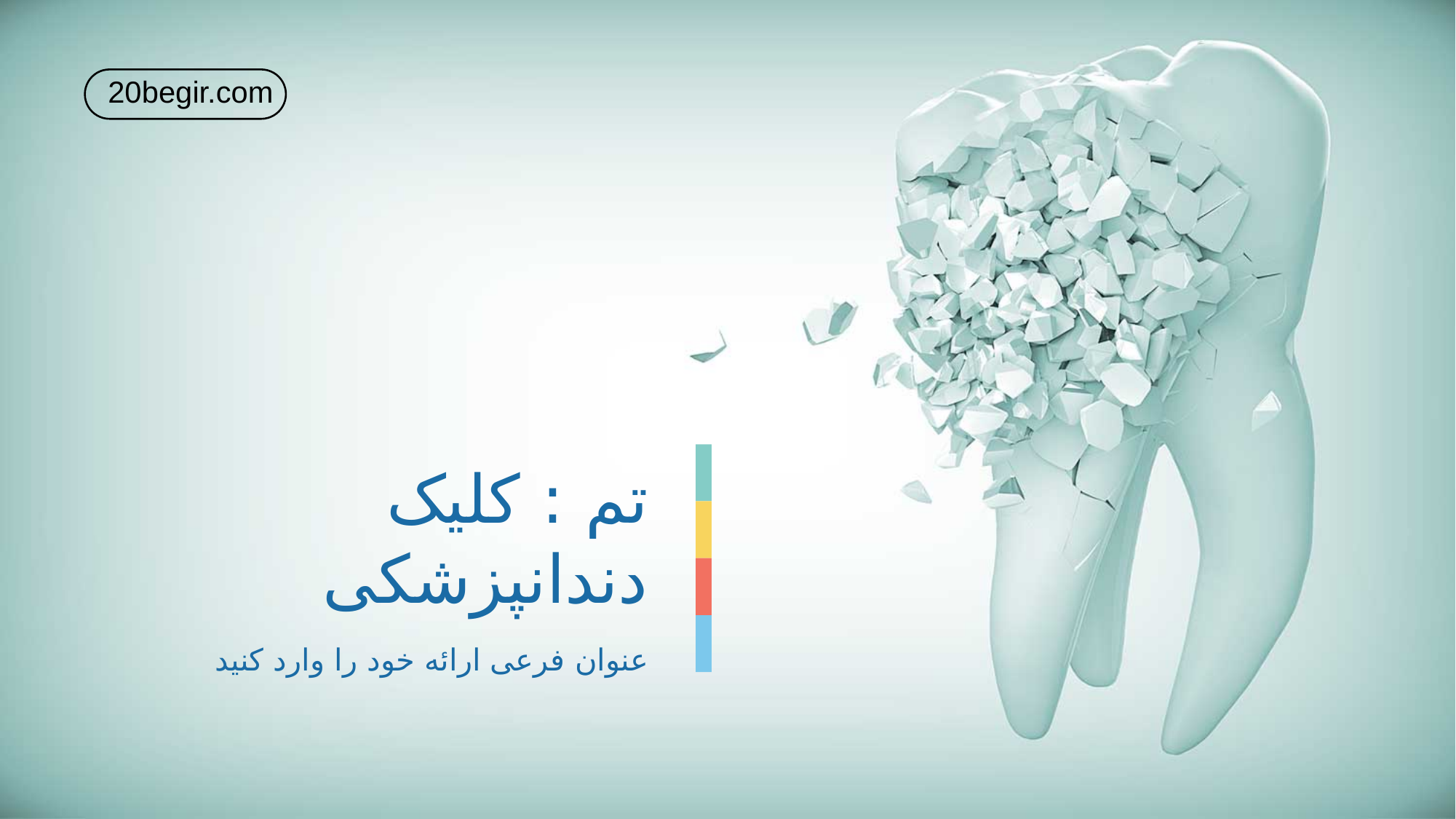

20begir.com

تم : کلیک دندانپزشکی
عنوان فرعی ارائه خود را وارد کنید